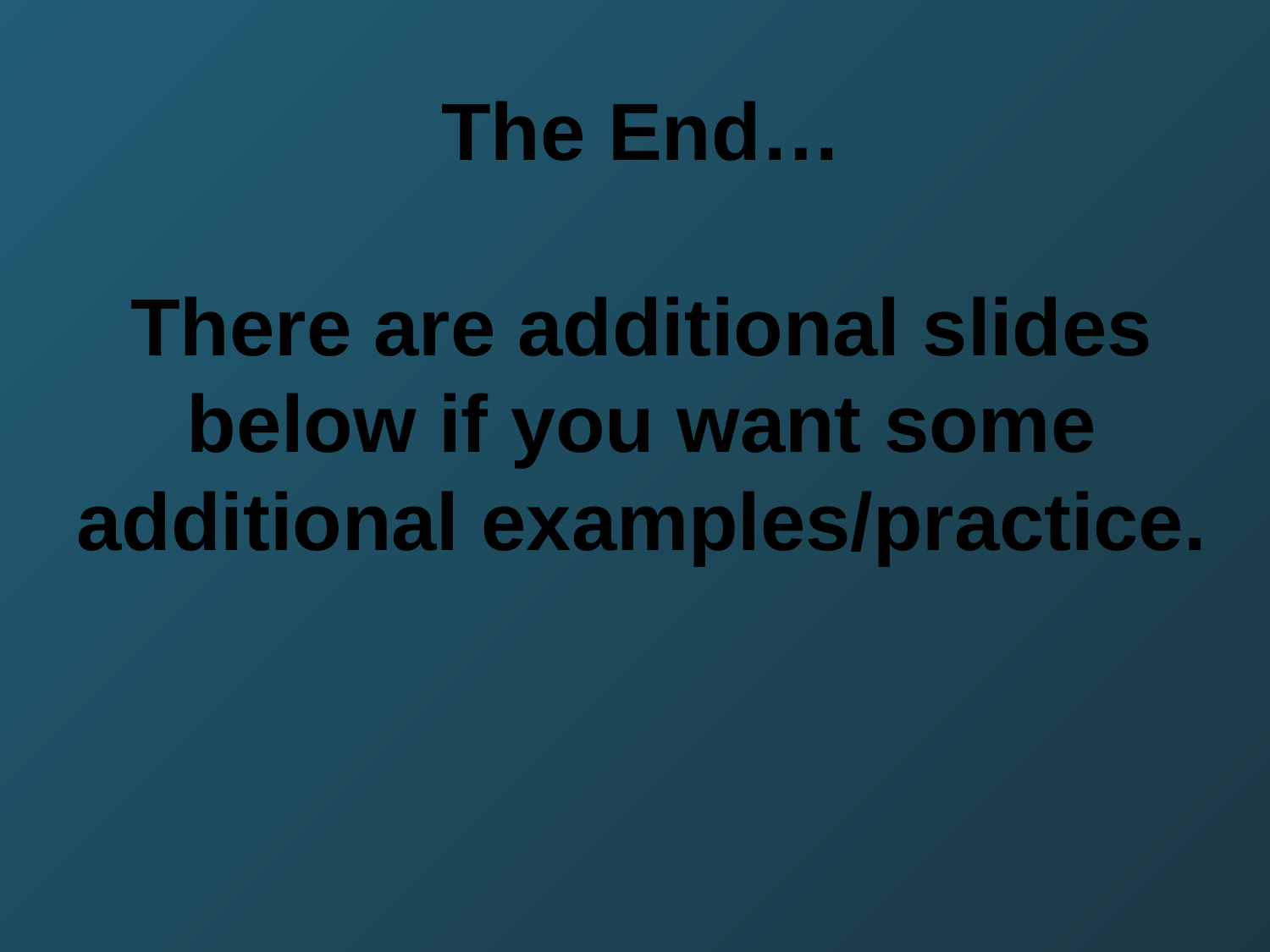

# The End… There are additional slides below if you want some additional examples/practice.